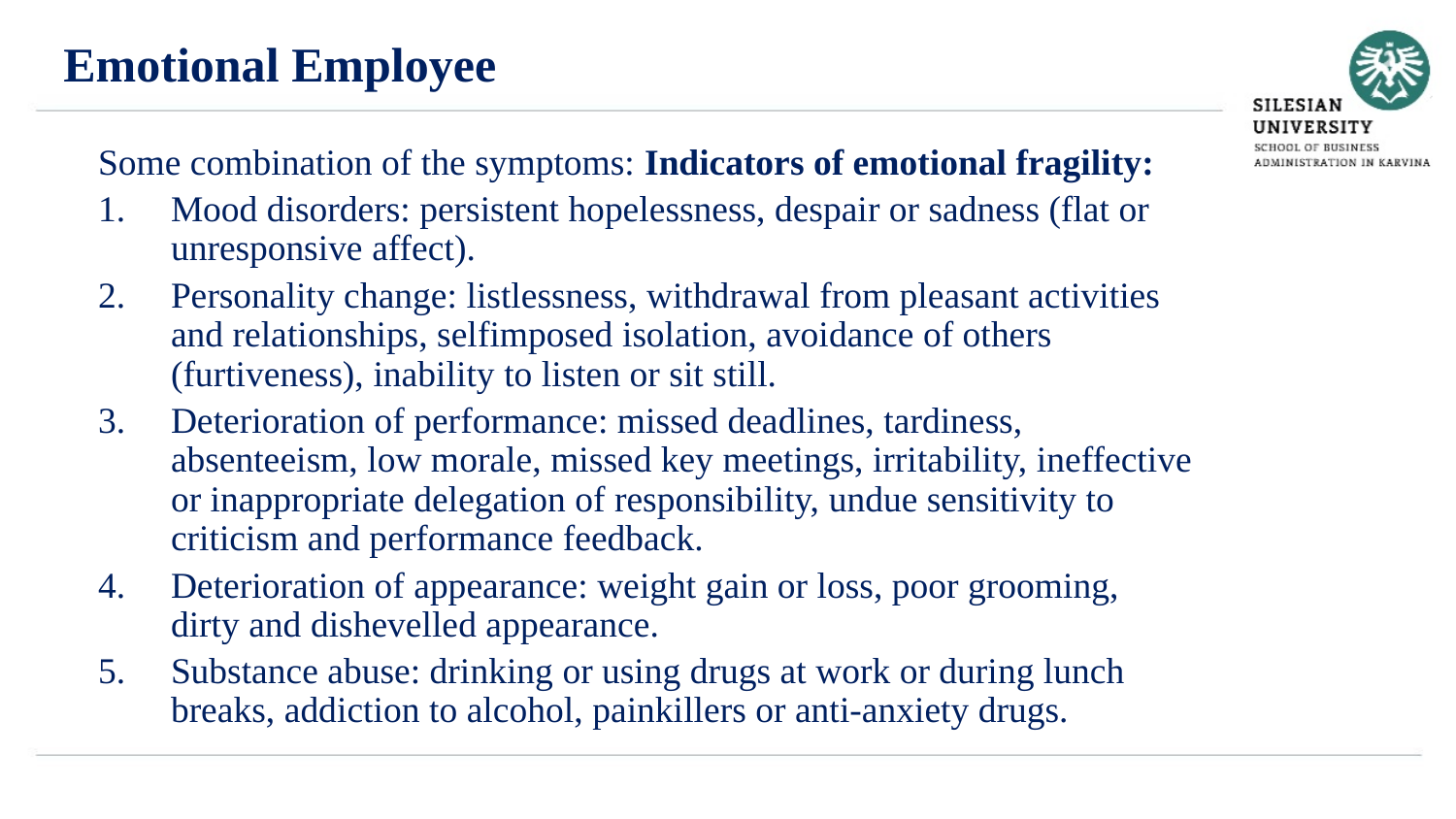

Emotional Employee

Some combination of the symptoms: Indicators of emotional fragility:
Mood disorders: persistent hopelessness, despair or sadness (flat or unresponsive affect).
Personality change: listlessness, withdrawal from pleasant activities and relationships, selfimposed isolation, avoidance of others (furtiveness), inability to listen or sit still.
Deterioration of performance: missed deadlines, tardiness, absenteeism, low morale, missed key meetings, irritability, ineffective or inappropriate delegation of responsibility, undue sensitivity to criticism and performance feedback.
Deterioration of appearance: weight gain or loss, poor grooming, dirty and dishevelled appearance.
Substance abuse: drinking or using drugs at work or during lunch breaks, addiction to alcohol, painkillers or anti-anxiety drugs.